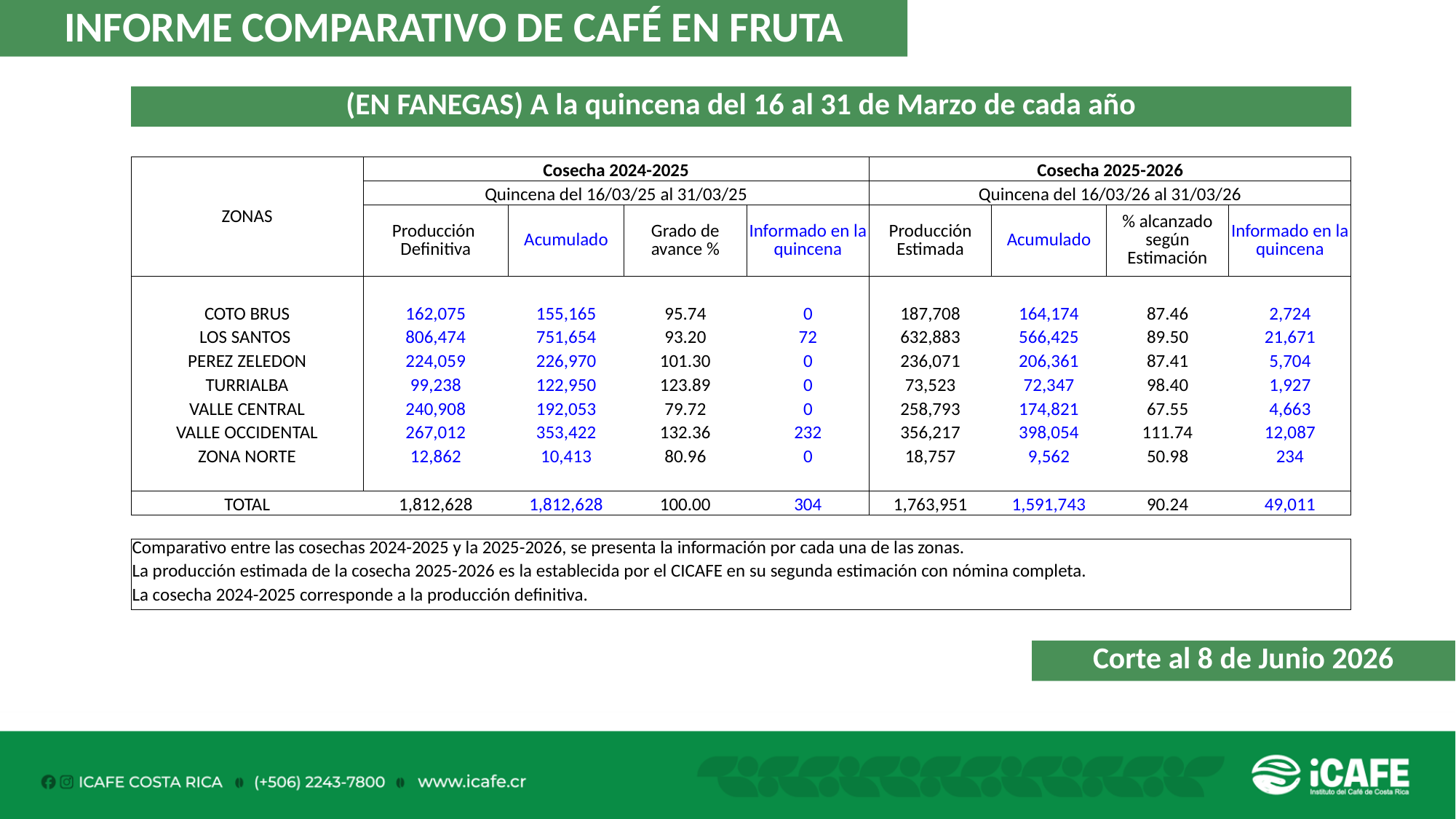

INFORME COMPARATIVO DE CAFÉ EN FRUTA

(EN FANEGAS) A la quincena del 16 al 31 de Marzo de cada año

| ZONAS | Cosecha 2024-2025 |  |  |  | Cosecha 2025-2026 |  |  |  |
| --- | --- | --- | --- | --- | --- | --- | --- | --- |
|  | Quincena del 16/03/25 al 31/03/25 |  |  |  | Quincena del 16/03/26 al 31/03/26 |  |  |  |
|  | Producción Definitiva | Acumulado | Grado de avance % | Informado en la quincena | Producción Estimada | Acumulado | % alcanzado según Estimación | Informado en la quincena |
|  |  |  |  |  |  |  |  |  |
| COTO BRUS | 162,075 | 155,165 | 95.74 | 0 | 187,708 | 164,174 | 87.46 | 2,724 |
| LOS SANTOS | 806,474 | 751,654 | 93.20 | 72 | 632,883 | 566,425 | 89.50 | 21,671 |
| PEREZ ZELEDON | 224,059 | 226,970 | 101.30 | 0 | 236,071 | 206,361 | 87.41 | 5,704 |
| TURRIALBA | 99,238 | 122,950 | 123.89 | 0 | 73,523 | 72,347 | 98.40 | 1,927 |
| VALLE CENTRAL | 240,908 | 192,053 | 79.72 | 0 | 258,793 | 174,821 | 67.55 | 4,663 |
| VALLE OCCIDENTAL | 267,012 | 353,422 | 132.36 | 232 | 356,217 | 398,054 | 111.74 | 12,087 |
| ZONA NORTE | 12,862 | 10,413 | 80.96 | 0 | 18,757 | 9,562 | 50.98 | 234 |
|  |  |  |  |  |  |  |  |  |
| TOTAL | 1,812,628 | 1,812,628 | 100.00 | 304 | 1,763,951 | 1,591,743 | 90.24 | 49,011 |
|  |  |  |  |  |  |  |  |  |
| Comparativo entre las cosechas 2024-2025 y la 2025-2026, se presenta la información por cada una de las zonas. |  |  |  |  |  |  |  |  |
| La producción estimada de la cosecha 2025-2026 es la establecida por el CICAFE en su segunda estimación con nómina completa. |  |  |  |  |  |  |  |  |
| La cosecha 2024-2025 corresponde a la producción definitiva. |  |  |  |  |  |  |  |  |

Corte al 8 de Junio 2026